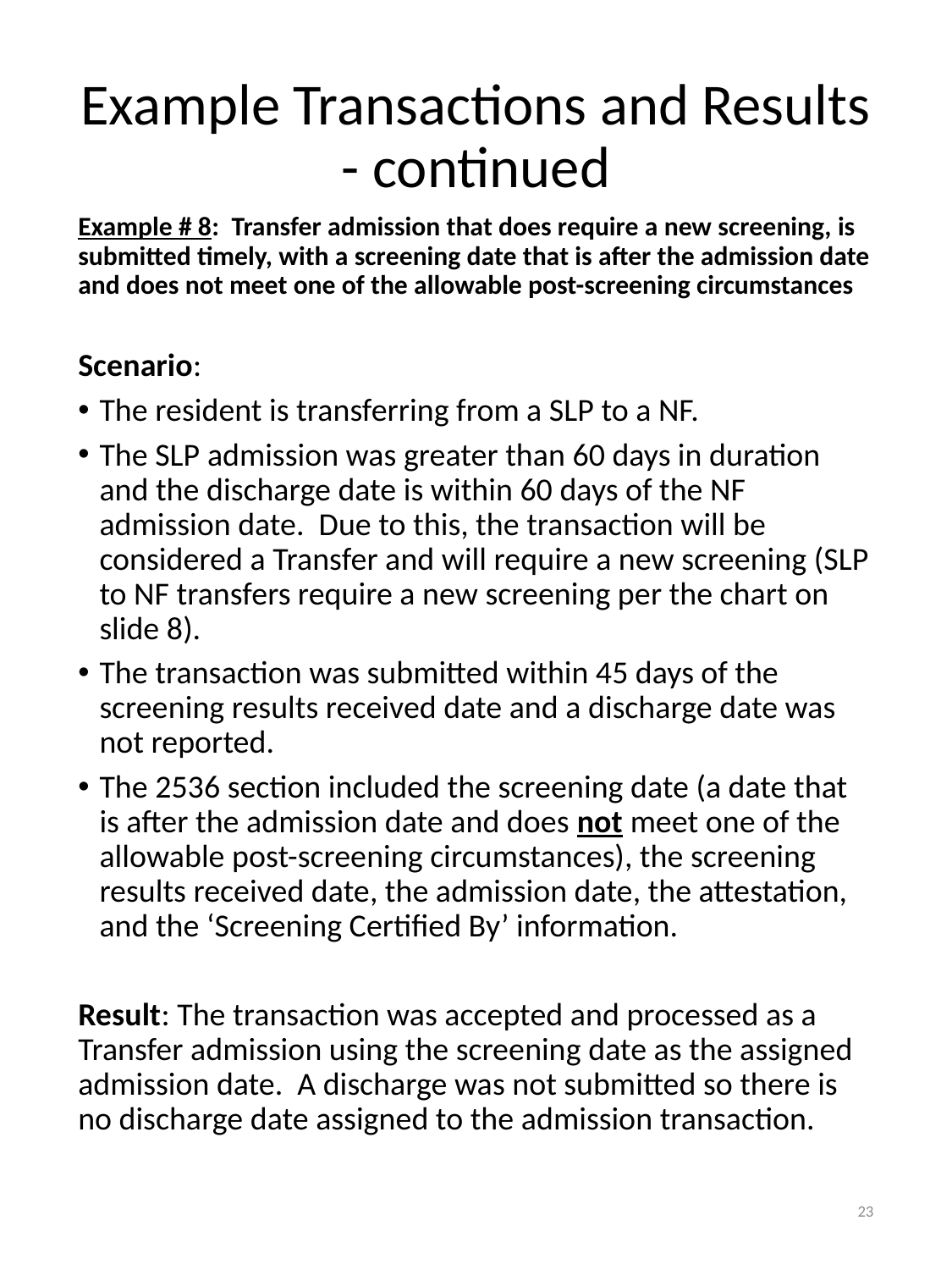

# Example Transactions and Results - continued
Example # 8:  Transfer admission that does require a new screening, is submitted timely, with a screening date that is after the admission date and does not meet one of the allowable post-screening circumstances

Scenario:
The resident is transferring from a SLP to a NF.
The SLP admission was greater than 60 days in duration and the discharge date is within 60 days of the NF admission date.  Due to this, the transaction will be considered a Transfer and will require a new screening (SLP to NF transfers require a new screening per the chart on slide 8).
The transaction was submitted within 45 days of the screening results received date and a discharge date was not reported.
The 2536 section included the screening date (a date that is after the admission date and does not meet one of the allowable post-screening circumstances), the screening results received date, the admission date, the attestation, and the ‘Screening Certified By’ information.

Result: The transaction was accepted and processed as a Transfer admission using the screening date as the assigned admission date.  A discharge was not submitted so there is no discharge date assigned to the admission transaction.

23